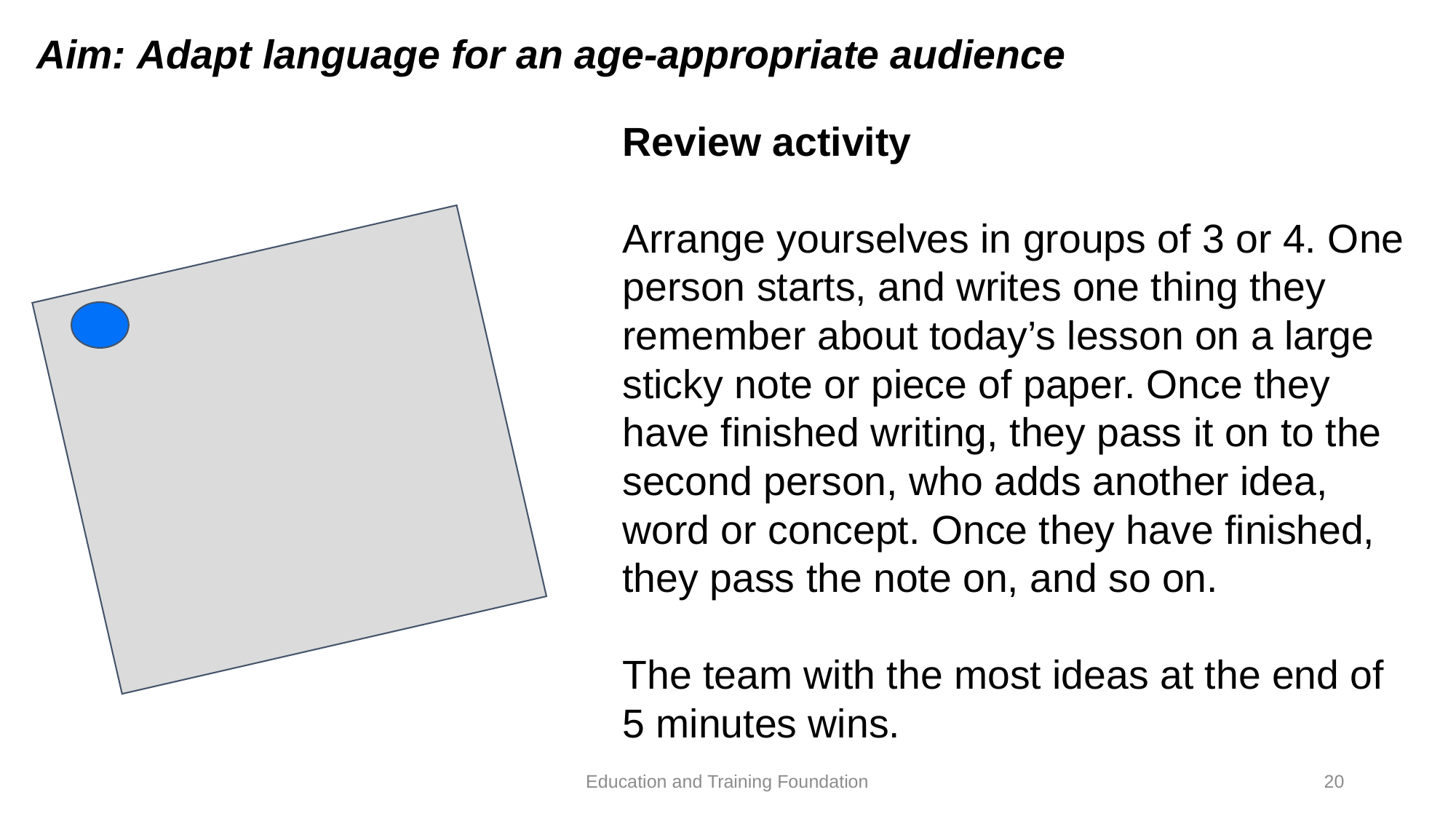

Aim: Adapt language for an age-appropriate audience

Review activity

Arrange yourselves in groups of 3 or 4. One person starts, and writes one thing they remember about today’s lesson on a large sticky note or piece of paper. Once they have finished writing, they pass it on to the second person, who adds another idea, word or concept. Once they have finished, they pass the note on, and so on.

The team with the most ideas at the end of 5 minutes wins.

Education and Training Foundation
20